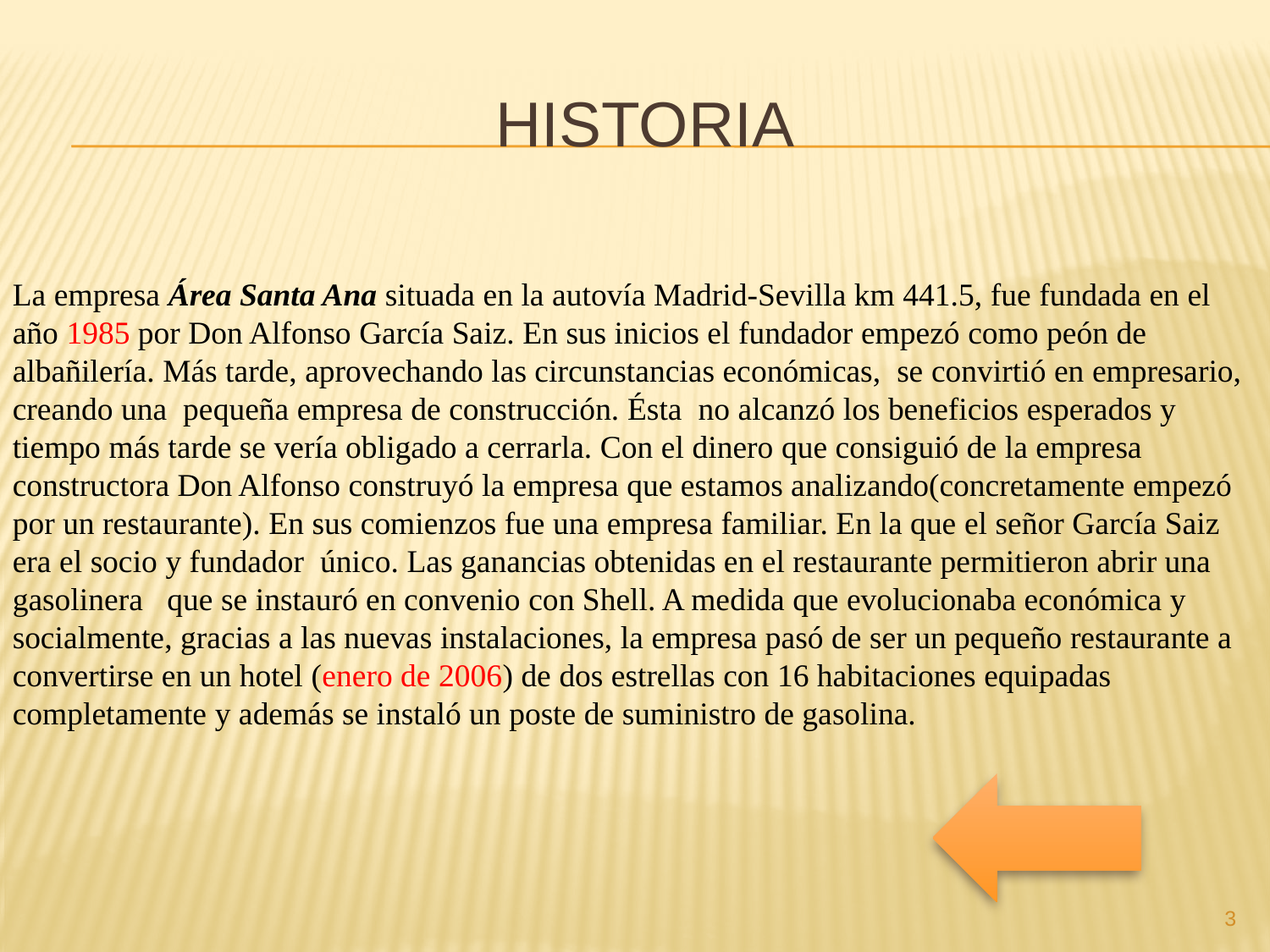

# HISTORIA
La empresa Área Santa Ana situada en la autovía Madrid-Sevilla km 441.5, fue fundada en el año 1985 por Don Alfonso García Saiz. En sus inicios el fundador empezó como peón de albañilería. Más tarde, aprovechando las circunstancias económicas,  se convirtió en empresario, creando una  pequeña empresa de construcción. Ésta  no alcanzó los beneficios esperados y tiempo más tarde se vería obligado a cerrarla. Con el dinero que consiguió de la empresa constructora Don Alfonso construyó la empresa que estamos analizando(concretamente empezó por un restaurante). En sus comienzos fue una empresa familiar. En la que el señor García Saiz era el socio y fundador  único. Las ganancias obtenidas en el restaurante permitieron abrir una gasolinera   que se instauró en convenio con Shell. A medida que evolucionaba económica y socialmente, gracias a las nuevas instalaciones, la empresa pasó de ser un pequeño restaurante a convertirse en un hotel (enero de 2006) de dos estrellas con 16 habitaciones equipadas completamente y además se instaló un poste de suministro de gasolina.

3